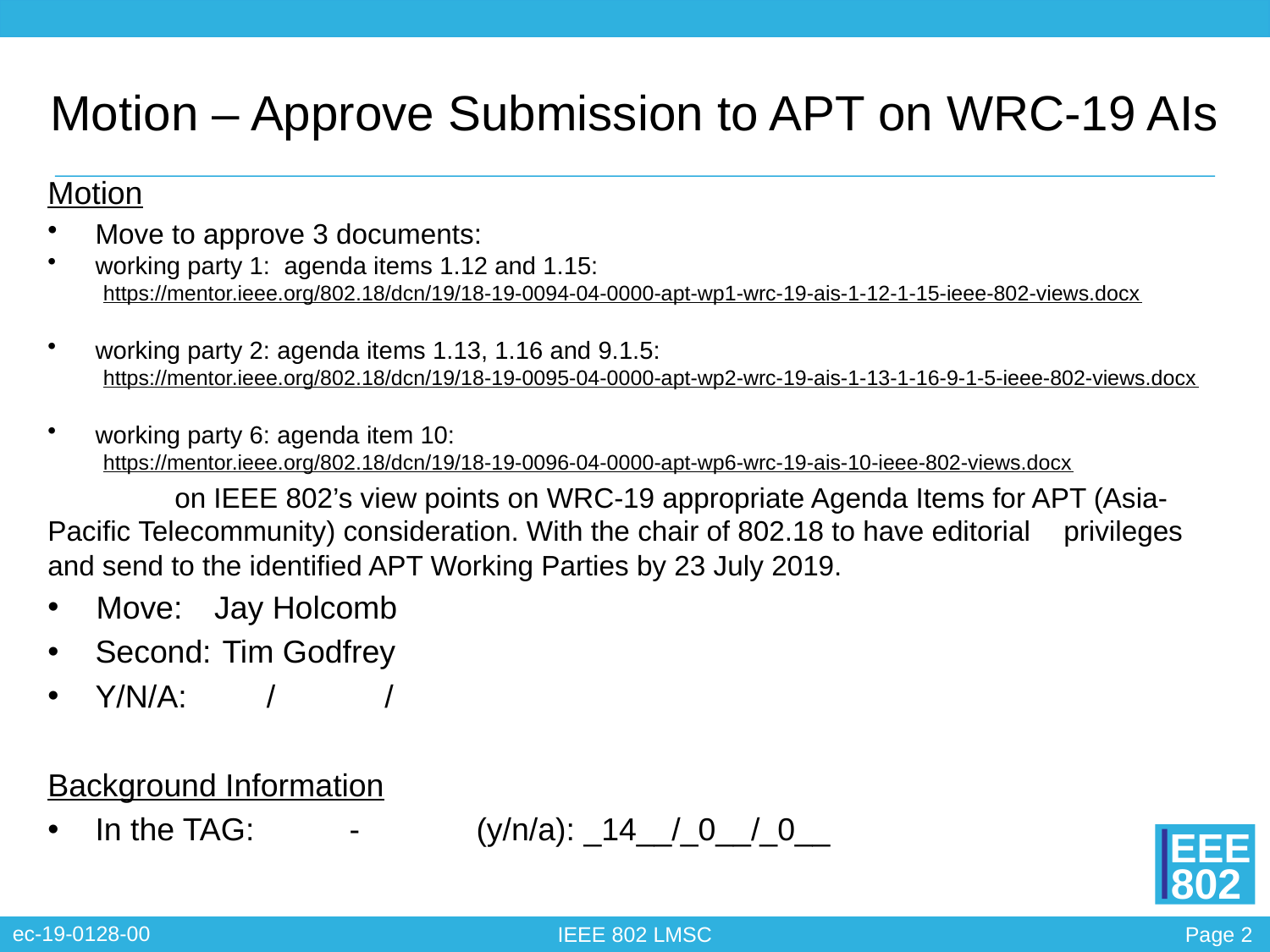

# Motion – Approve Submission to APT on WRC-19 AIs
Motion
Move to approve 3 documents:
working party 1:  agenda items 1.12 and 1.15:
https://mentor.ieee.org/802.18/dcn/19/18-19-0094-04-0000-apt-wp1-wrc-19-ais-1-12-1-15-ieee-802-views.docx

working party 2: agenda items 1.13, 1.16 and 9.1.5:
https://mentor.ieee.org/802.18/dcn/19/18-19-0095-04-0000-apt-wp2-wrc-19-ais-1-13-1-16-9-1-5-ieee-802-views.docx

working party 6: agenda item 10:
https://mentor.ieee.org/802.18/dcn/19/18-19-0096-04-0000-apt-wp6-wrc-19-ais-10-ieee-802-views.docx
	on IEEE 802’s view points on WRC-19 appropriate Agenda Items for APT (Asia-	Pacific Telecommunity) consideration. With the chair of 802.18 to have editorial 	privileges and send to the identified APT Working Parties by 23 July 2019.
 Move:	Jay Holcomb
Second:	Tim Godfrey
Y/N/A:         /	    /

Background Information
In the TAG: 	- 	(y/n/a): _14__/_0__/_0__